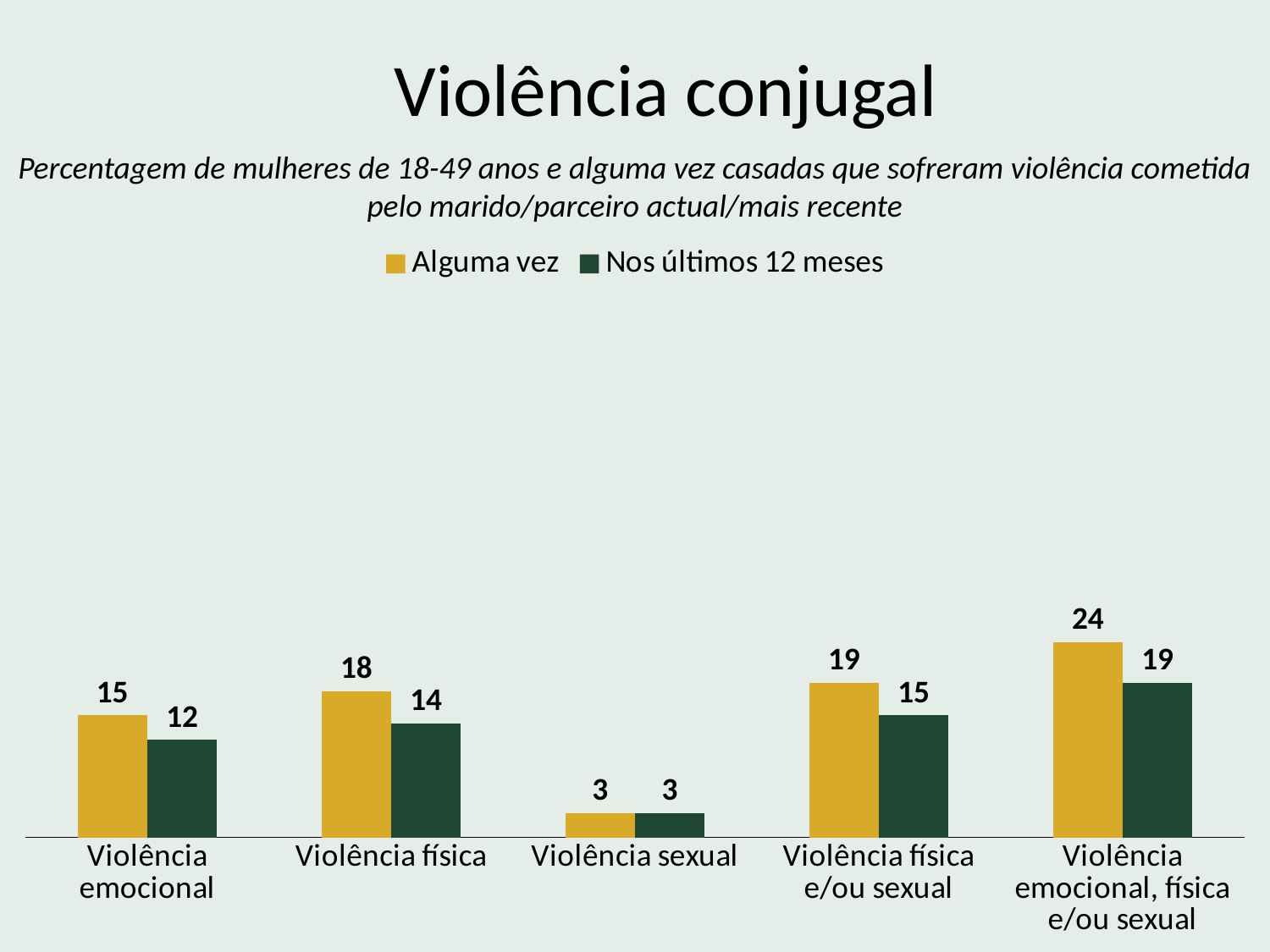

Violência conjugal
Percentagem de mulheres de 18-49 anos e alguma vez casadas que sofreram violência cometida pelo marido/parceiro actual/mais recente

### Chart

| Category | Alguma vez | Nos últimos 12 meses |
|---|---|---|
| Violência emocional | 15.0 | 12.0 |
| Violência física | 18.0 | 14.0 |
| Violência sexual | 3.0 | 3.0 |
| Violência física e/ou sexual | 19.0 | 15.0 |
| Violência emocional, física e/ou sexual | 24.0 | 19.0 |